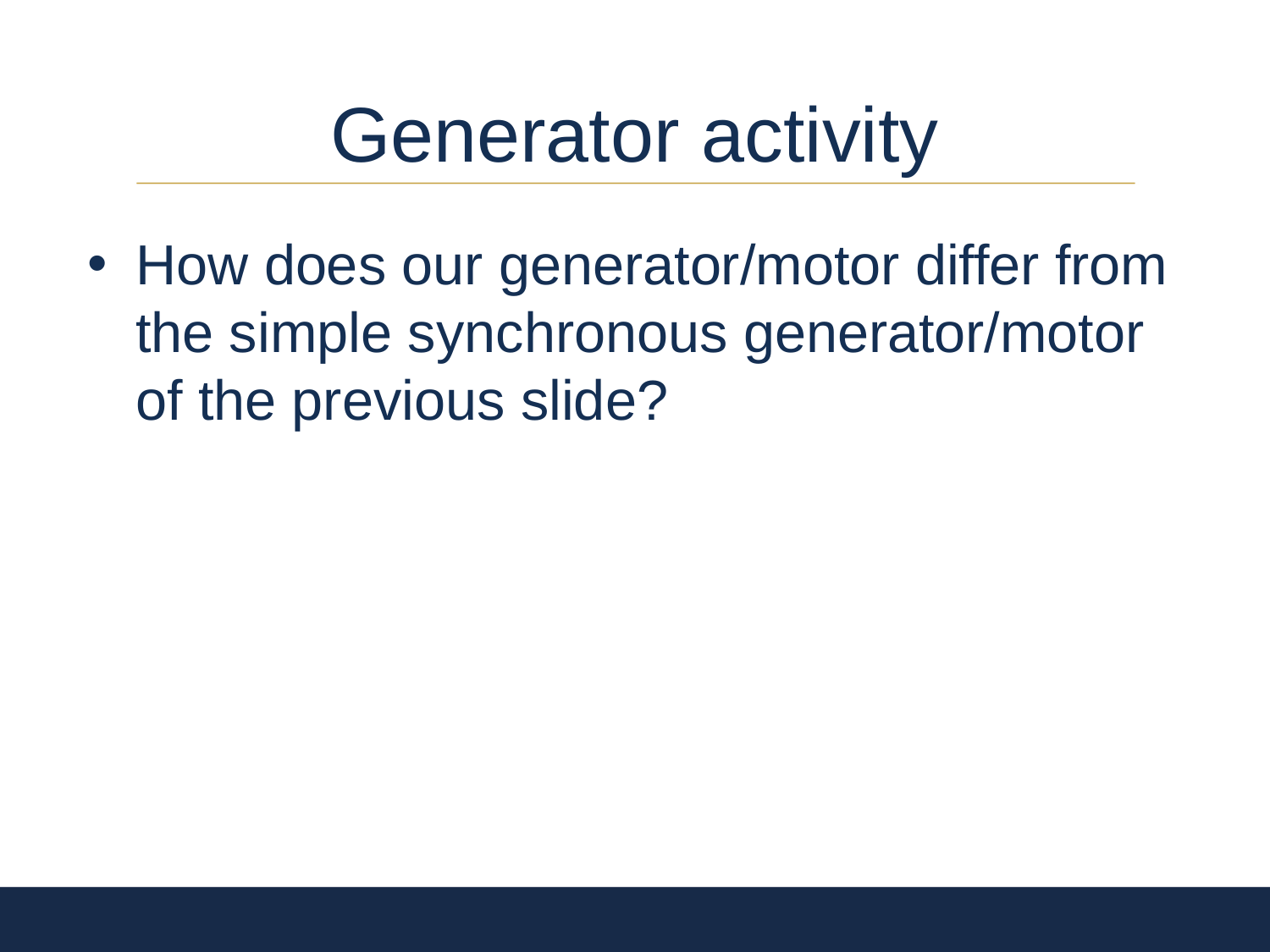

# Generator activity
How does our generator/motor differ from the simple synchronous generator/motor of the previous slide?